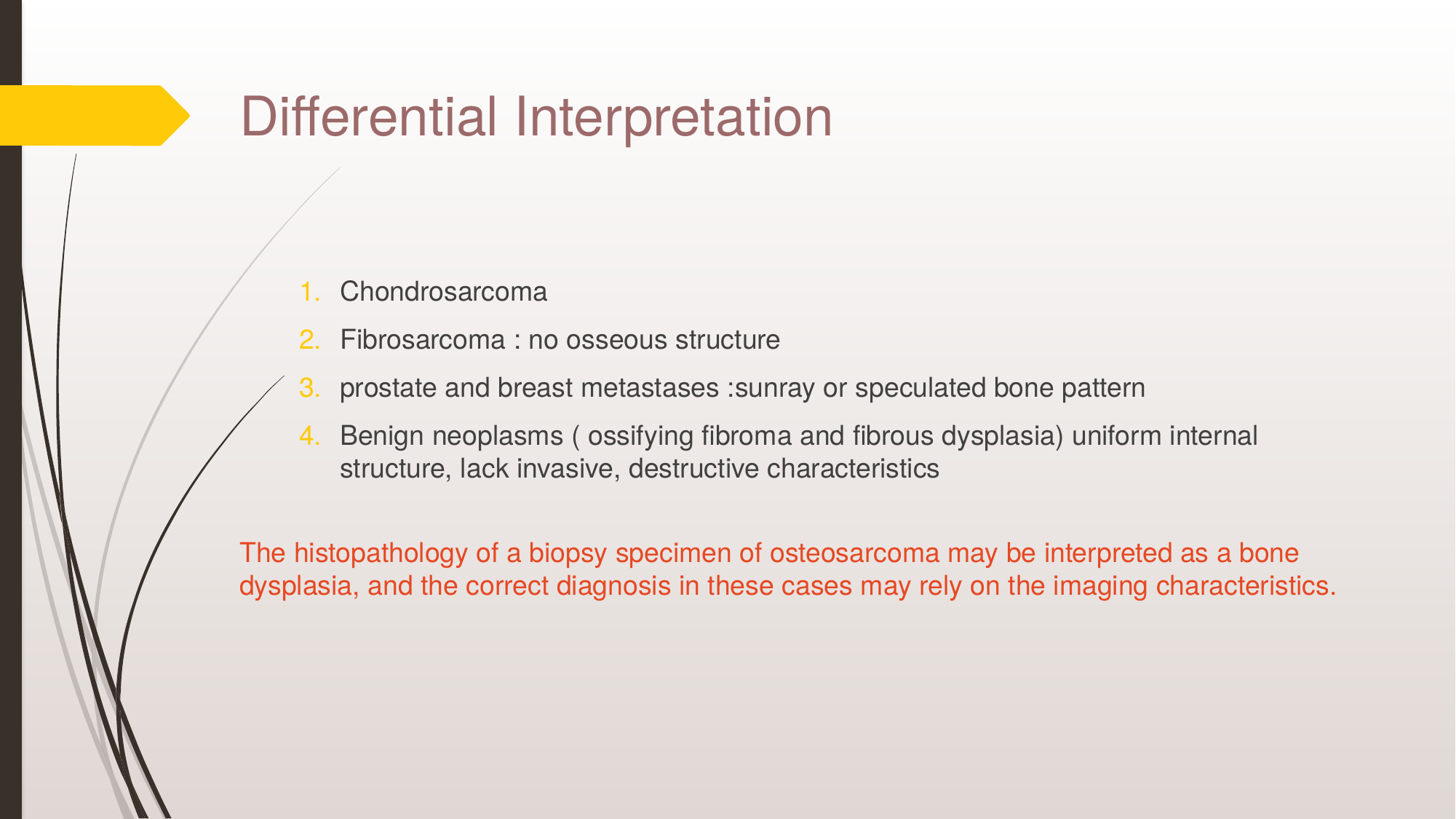

# Differential Interpretation
Chondrosarcoma
Fibrosarcoma : no osseous structure
prostate and breast metastases :sunray or speculated bone pattern
Benign neoplasms ( ossifying fibroma and fibrous dysplasia) uniform internal structure, lack invasive, destructive characteristics

The histopathology of a biopsy specimen of osteosarcoma may be interpreted as a bone dysplasia, and the correct diagnosis in these cases may rely on the imaging characteristics.